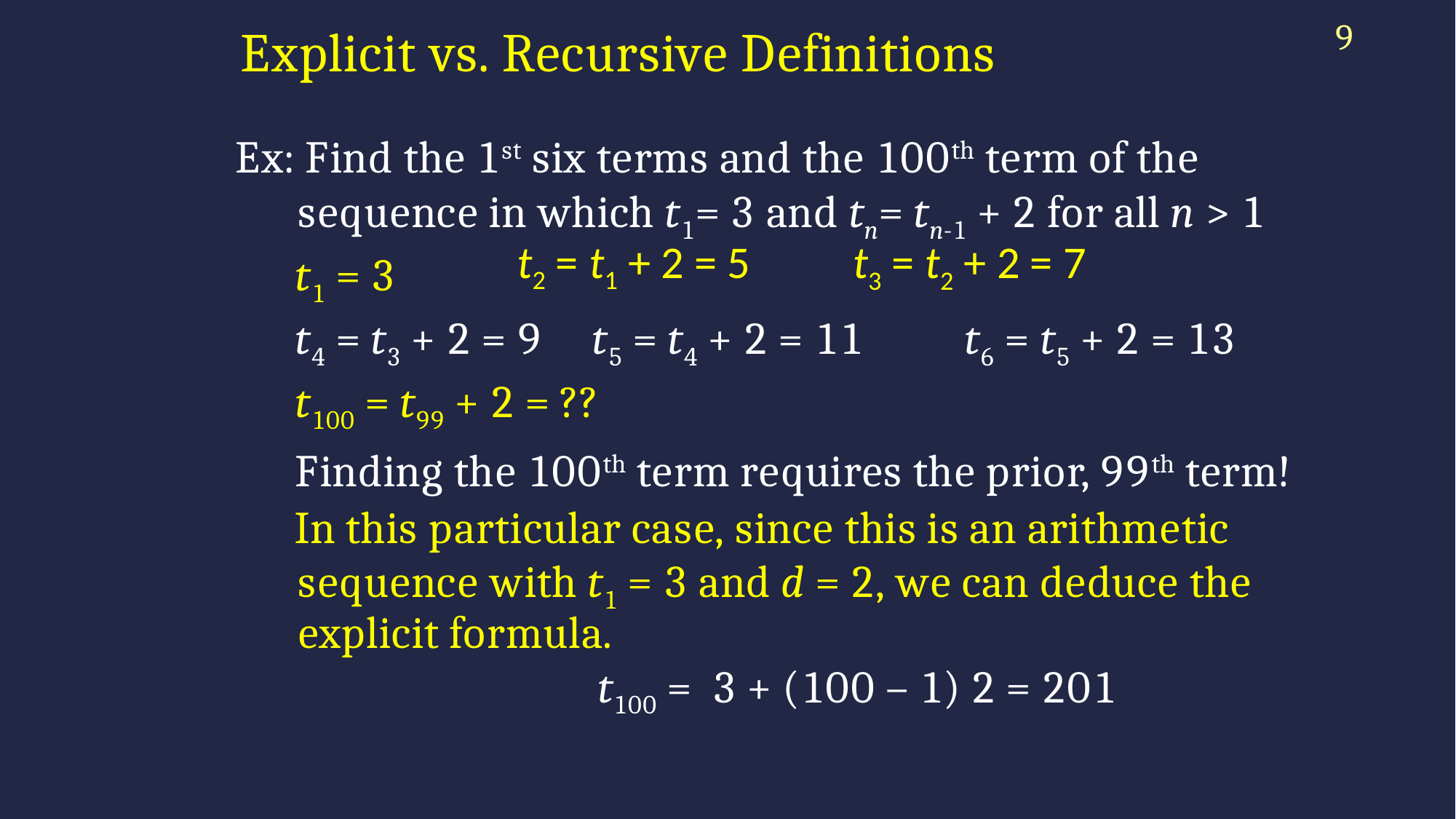

# Explicit vs. Recursive Definitions
9
Ex: Find the 1st six terms and the 100th term of the sequence in which t1= 3 and tn= tn-1 + 2 for all n > 1
      t1 = 3
      t4 = t3 + 2 = 9     t5 = t4 + 2 = 11          t6 = t5 + 2 = 13
      t100 = t99 + 2 = ??
      Finding the 100th term requires the prior, 99th term!
      In this particular case, since this is an arithmetic sequence with t1 = 3 and d = 2, we can deduce the explicit formula.
                              t100 =  3 + (100 – 1) 2 = 201
t2 = t1 + 2 = 5
t3 = t2 + 2 = 7